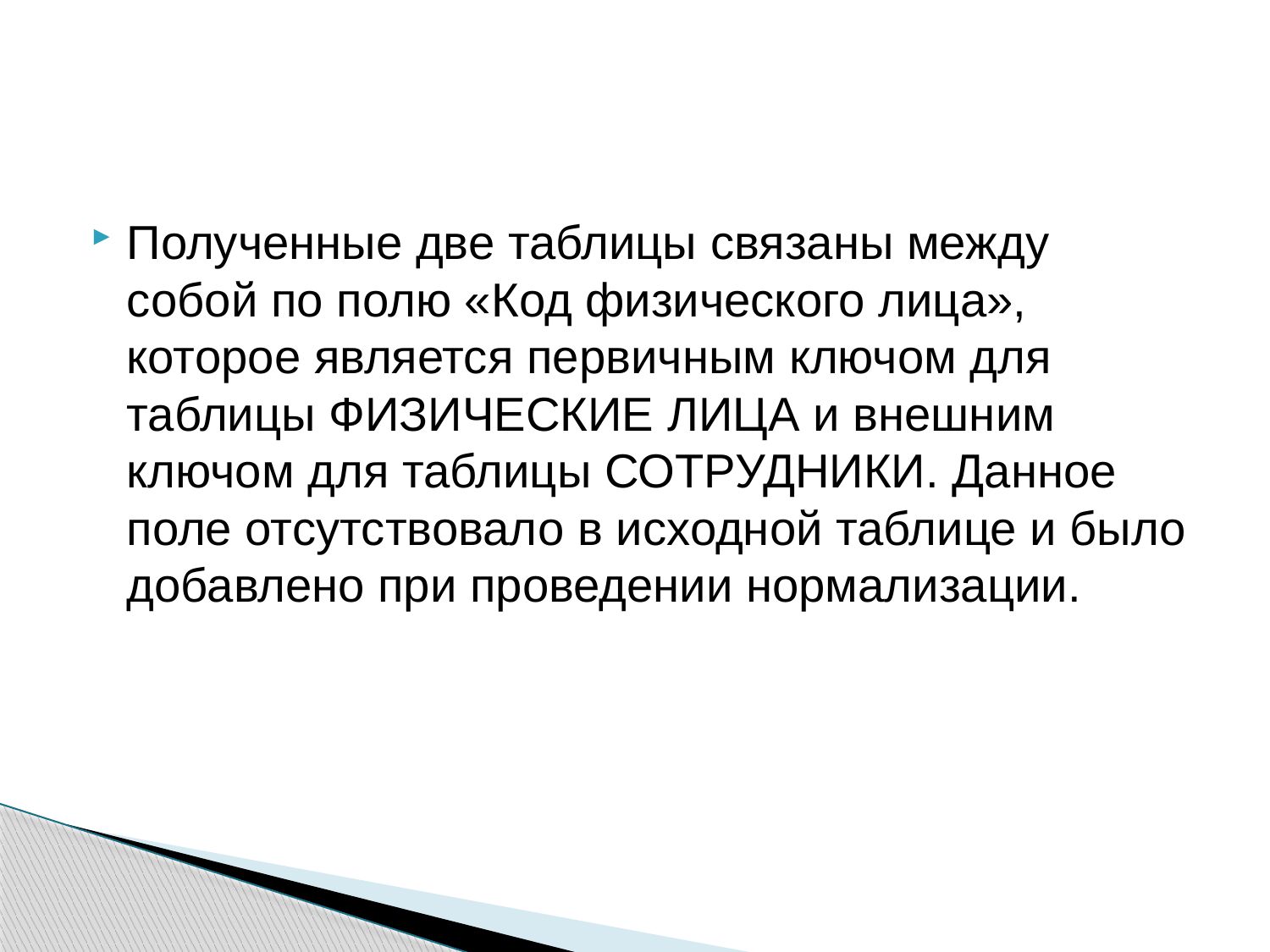

Полученные две таблицы связаны между собой по полю «Код физического лица», которое является первичным ключом для таблицы ФИЗИЧЕСКИЕ ЛИЦА и внешним ключом для таблицы СОТРУДНИКИ. Данное поле отсутствовало в исходной таблице и было добавлено при проведении нормализации.